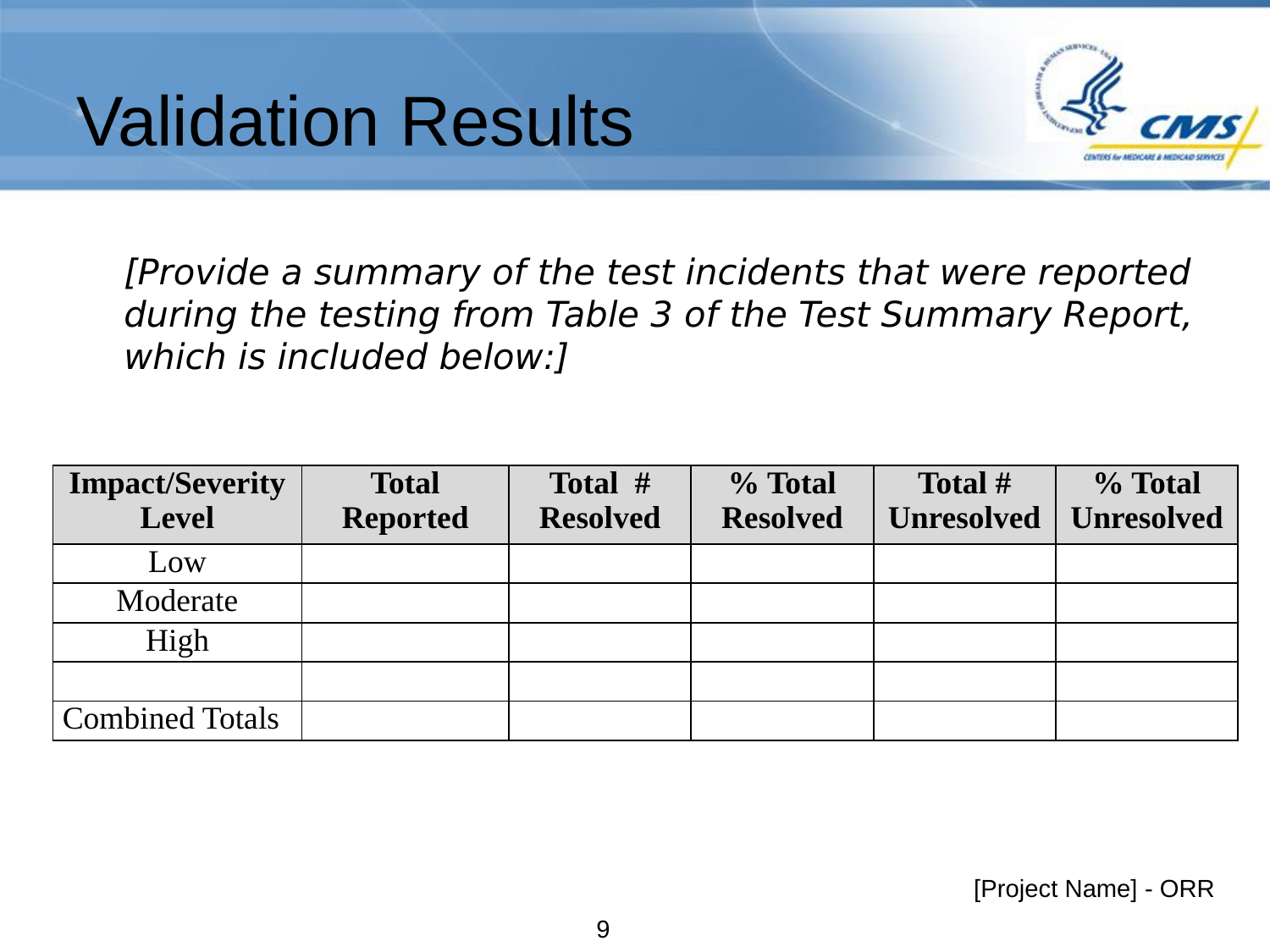

# Validation Results
[Provide a summary of the test incidents that were reported during the testing from Table 3 of the Test Summary Report, which is included below:]

| Impact/Severity Level | Total Reported | Total # Resolved | % Total Resolved | Total # Unresolved | % Total Unresolved |
| --- | --- | --- | --- | --- | --- |
| Low |  |  |  |  |  |
| Moderate |  |  |  |  |  |
| High |  |  |  |  |  |
|  |  |  |  |  |  |
| Combined Totals |  |  |  |  |  |
[Project Name] - ORR
9